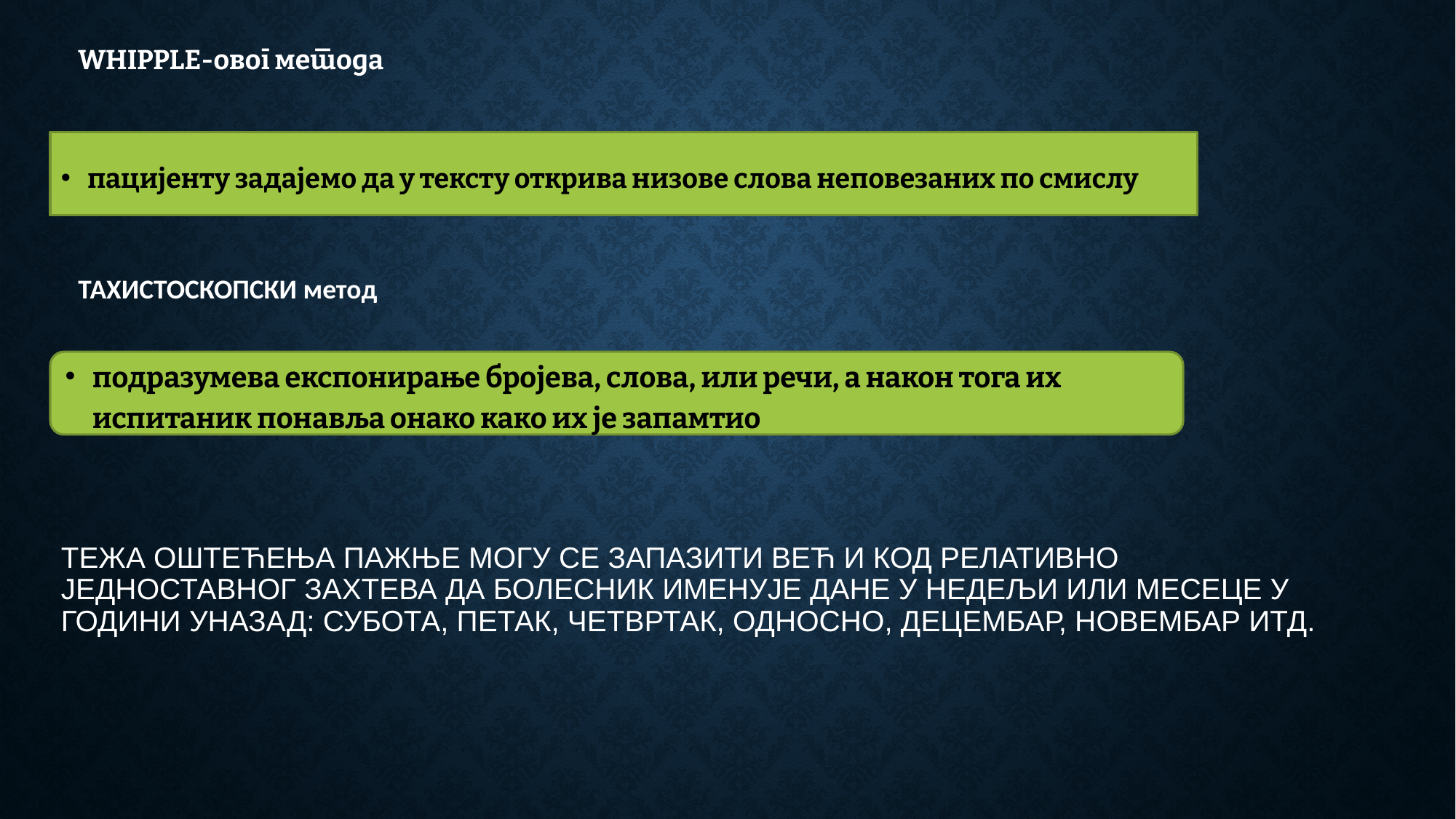

WHIPPLE-овог метода
пацијенту задајемо да у тексту открива низове слова неповезаних по смислу
ТАХИСТОСКОПСКИ метод
подразумева експонирање бројева, слова, или речи, а након тога их испитаник понавља онако како их је запамтио
# Тежа оштећења пажње могу се запазити већ и код релативно једноставног захтева да болесник именује дане у недељи или месеце у години уназад: субота, петак, четвртак, односно, децембар, новембар итд.